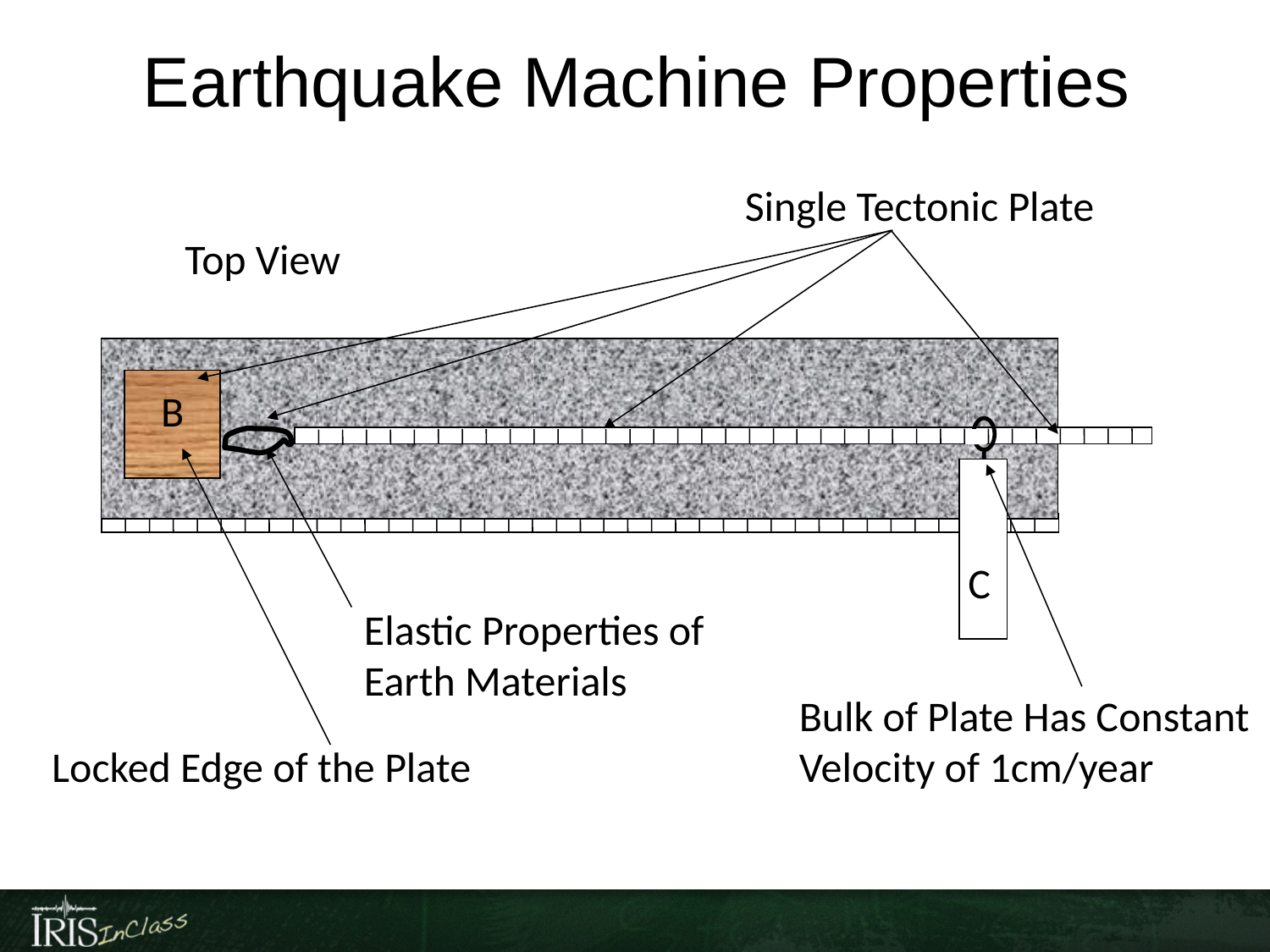

# Earthquake Machine Properties
Single Tectonic Plate

Top View

B

C
Elastic Properties of
Earth Materials
Bulk of Plate Has Constant Velocity of 1cm/year
Locked Edge of the Plate